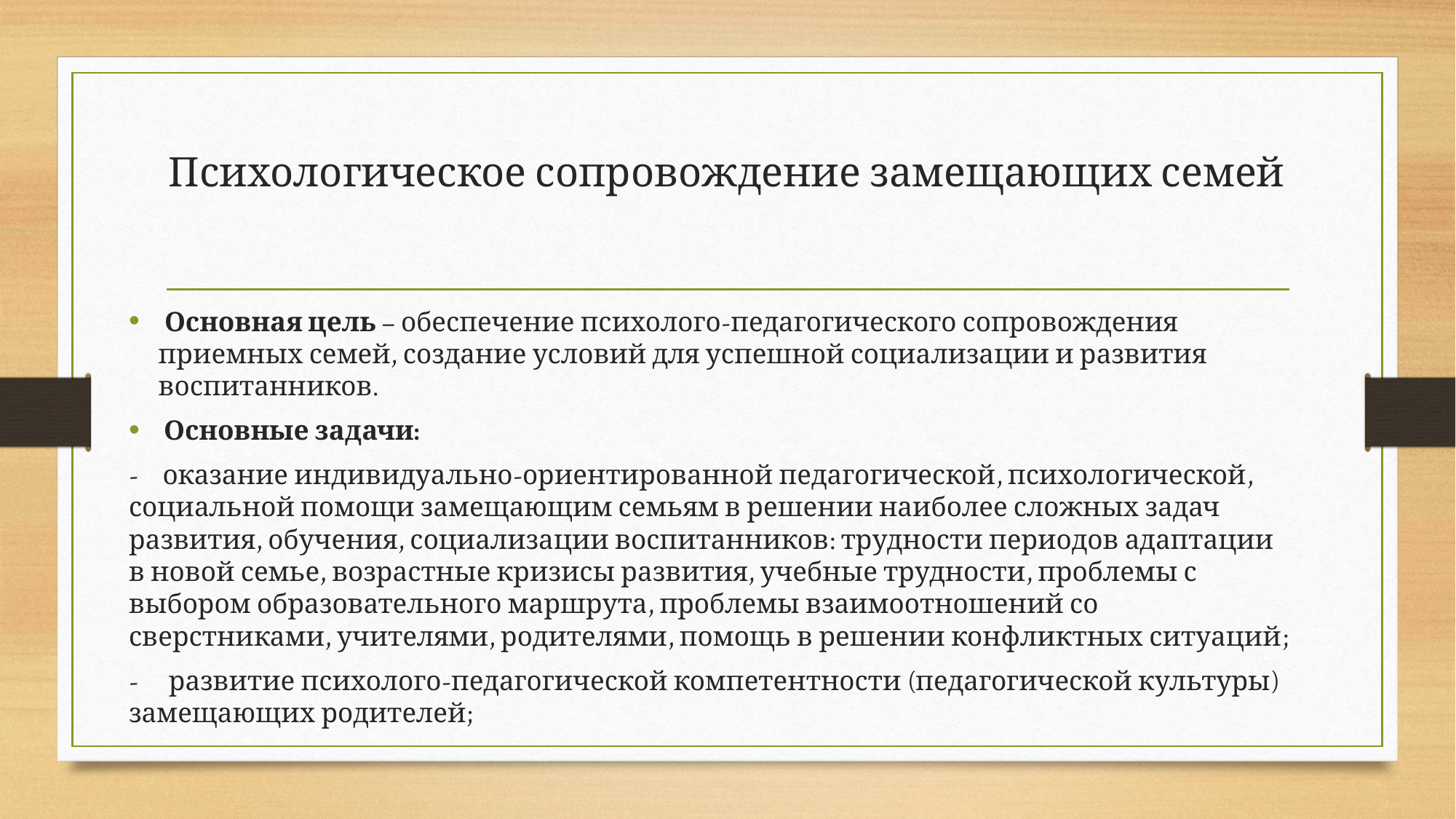

# Психологическое сопровождение замещающих семей

 Основная цель – обеспечение психолого-педагогического сопровождения приемных семей, создание условий для успешной социализации и развития воспитанников.
 Основные задачи:
-    оказание индивидуально-ориентированной педагогической, психологической, социальной помощи замещающим семьям в решении наиболее сложных задач развития, обучения, социализации воспитанников: трудности периодов адаптации в новой семье, возрастные кризисы развития, учебные трудности, проблемы с выбором образовательного маршрута, проблемы взаимоотношений со сверстниками, учителями, родителями, помощь в решении конфликтных ситуаций;
-     развитие психолого-педагогической компетентности (педагогической культуры) замещающих родителей;